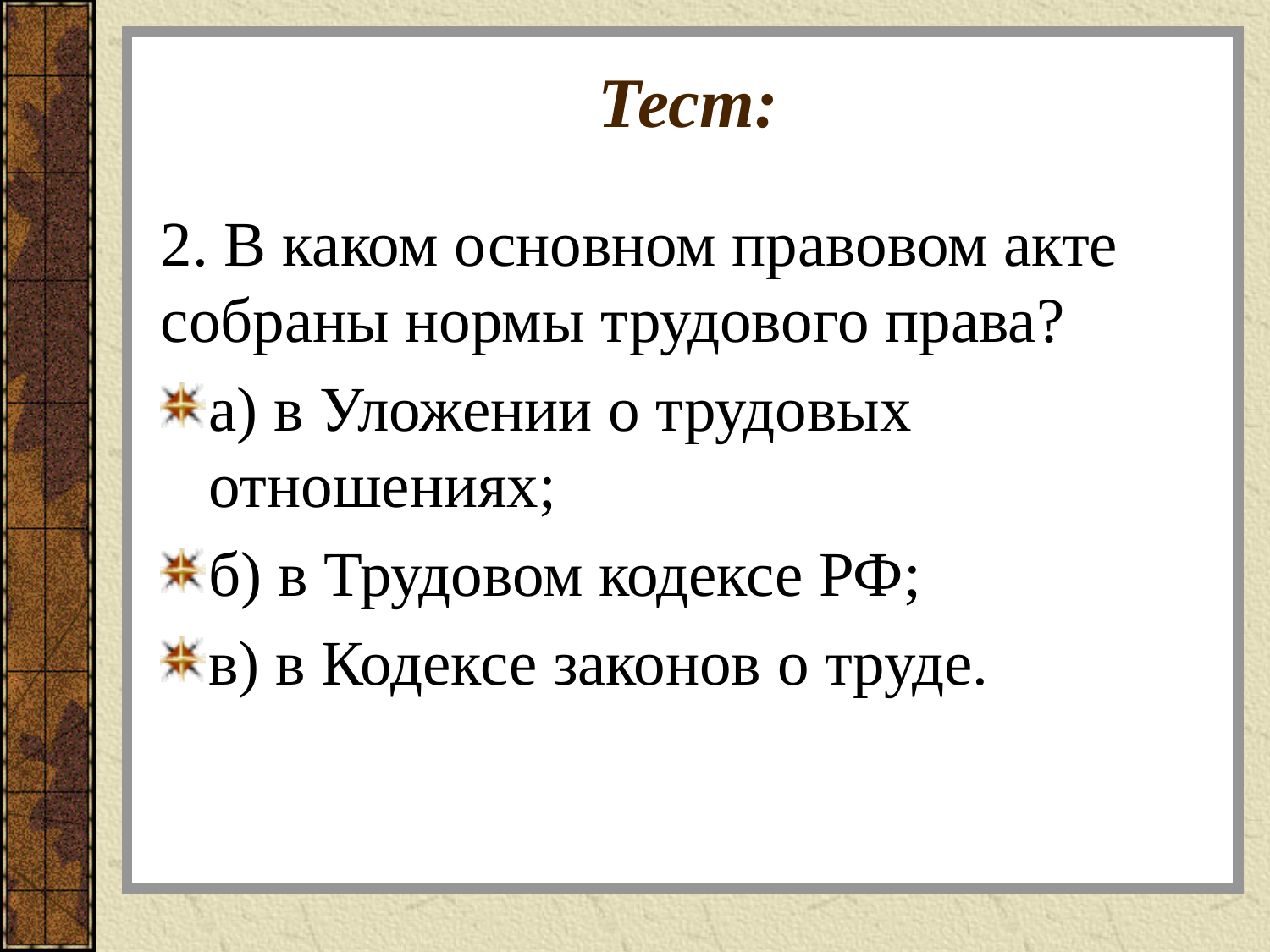

# Тест:
2. В каком основном правовом акте собраны нормы трудового права?
а) в Уложении о трудовых отношениях;
б) в Трудовом кодексе РФ;
в) в Кодексе законов о труде.